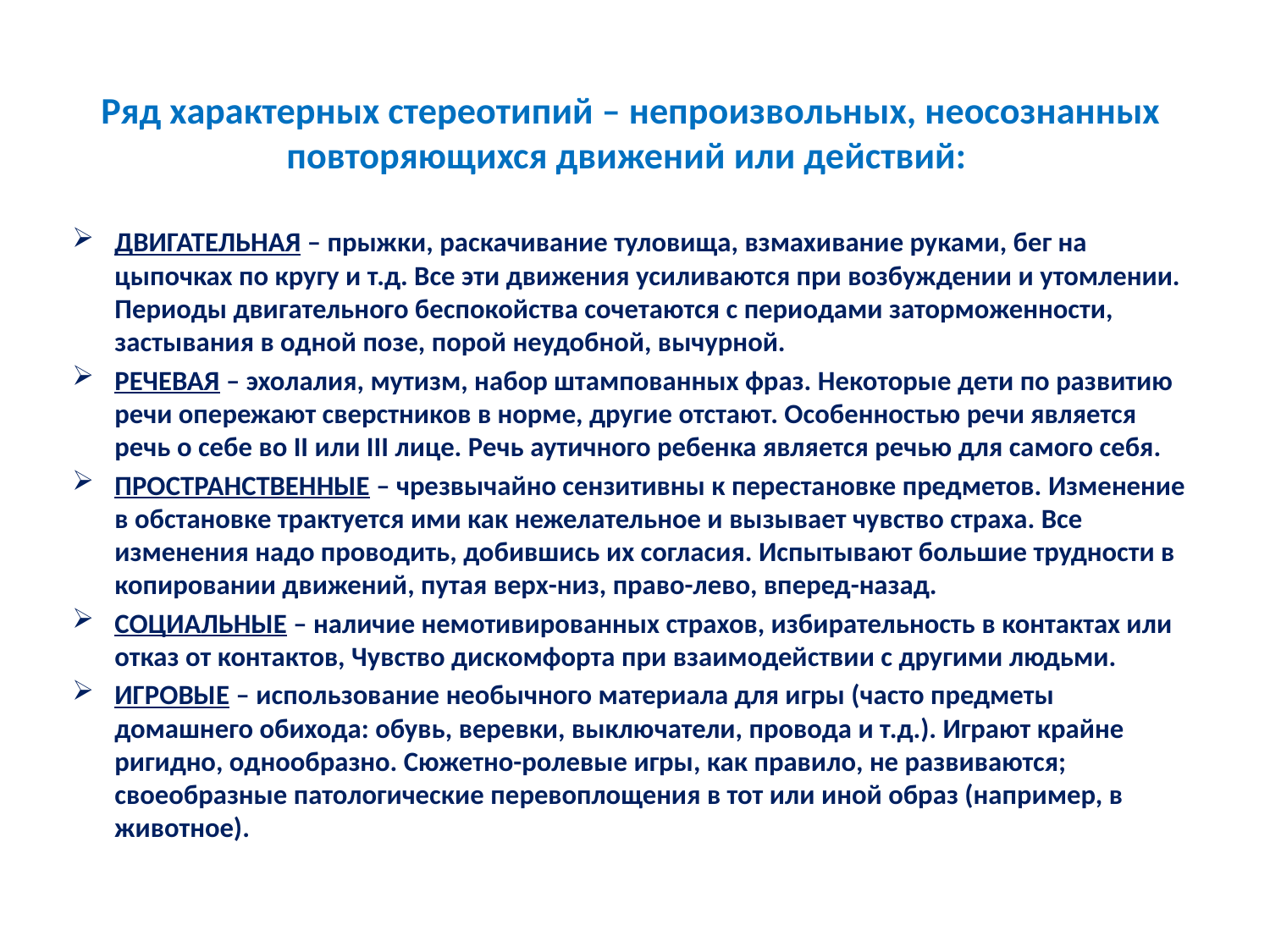

# Ряд характерных стереотипий – непроизвольных, неосознанных повторяющихся движений или действий:
ДВИГАТЕЛЬНАЯ – прыжки, раскачивание туловища, взмахивание руками, бег на цыпочках по кругу и т.д. Все эти движения усиливаются при возбуждении и утомлении. Периоды двигательного беспокойства сочетаются с периодами заторможенности, застывания в одной позе, порой неудобной, вычурной.
РЕЧЕВАЯ – эхолалия, мутизм, набор штампованных фраз. Некоторые дети по развитию речи опережают сверстников в норме, другие отстают. Особенностью речи является речь о себе во II или III лице. Речь аутичного ребенка является речью для самого себя.
ПРОСТРАНСТВЕННЫЕ – чрезвычайно сензитивны к перестановке предметов. Изменение в обстановке трактуется ими как нежелательное и вызывает чувство страха. Все изменения надо проводить, добившись их согласия. Испытывают большие трудности в копировании движений, путая верх-низ, право-лево, вперед-назад.
СОЦИАЛЬНЫЕ – наличие немотивированных страхов, избирательность в контактах или отказ от контактов, Чувство дискомфорта при взаимодействии с другими людьми.
ИГРОВЫЕ – использование необычного материала для игры (часто предметы домашнего обихода: обувь, веревки, выключатели, провода и т.д.). Играют крайне ригидно, однообразно. Сюжетно-ролевые игры, как правило, не развиваются; своеобразные патологические перевоплощения в тот или иной образ (например, в животное).